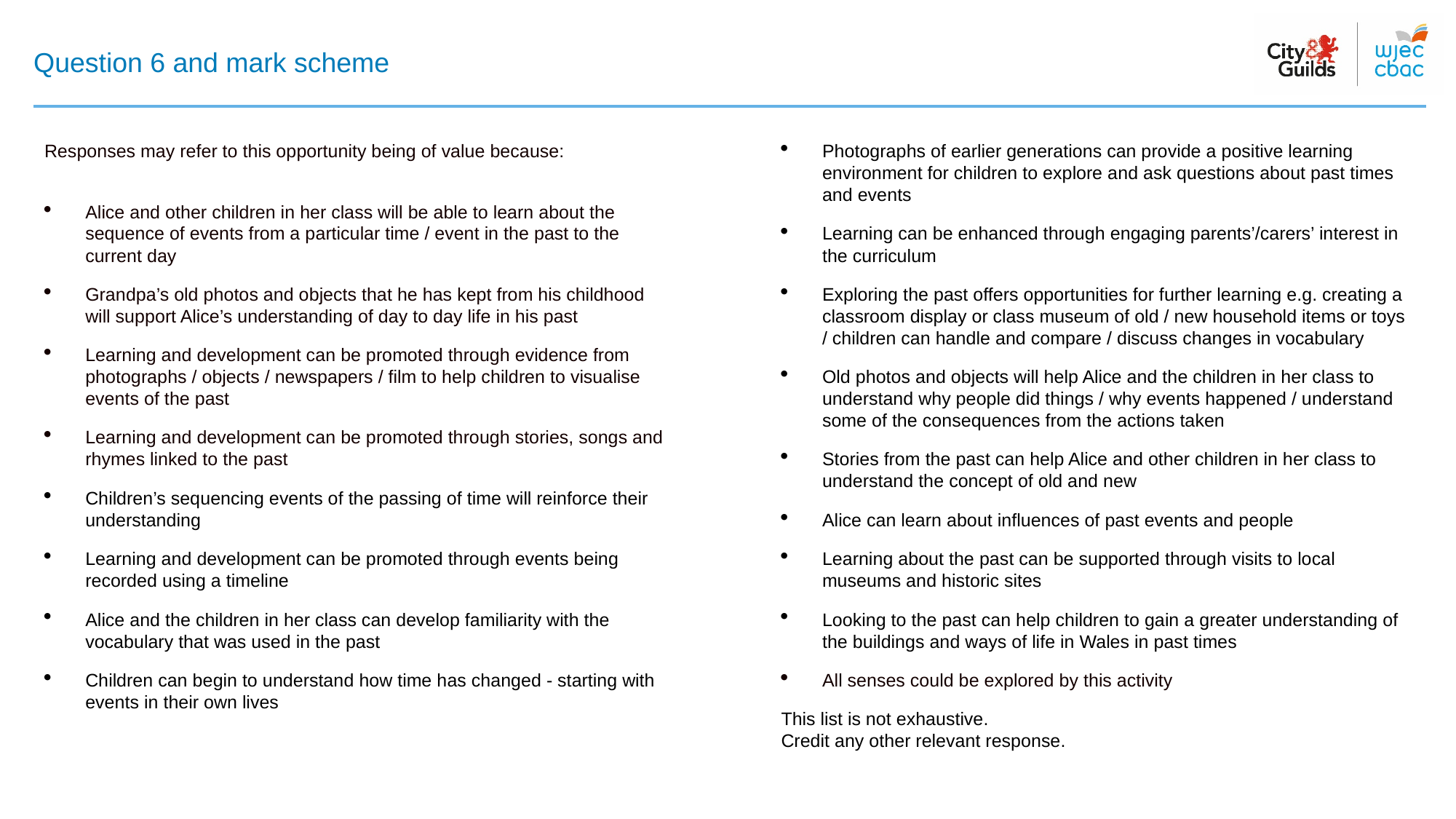

# Question 6 and mark scheme
Responses may refer to this opportunity being of value because:
Alice and other children in her class will be able to learn about the sequence of events from a particular time / event in the past to the current day
Grandpa’s old photos and objects that he has kept from his childhood will support Alice’s understanding of day to day life in his past
Learning and development can be promoted through evidence from photographs / objects / newspapers / film to help children to visualise events of the past
Learning and development can be promoted through stories, songs and rhymes linked to the past
Children’s sequencing events of the passing of time will reinforce their understanding
Learning and development can be promoted through events being recorded using a timeline
Alice and the children in her class can develop familiarity with the vocabulary that was used in the past
Children can begin to understand how time has changed - starting with events in their own lives

Photographs of earlier generations can provide a positive learning environment for children to explore and ask questions about past times and events
Learning can be enhanced through engaging parents’/carers’ interest in the curriculum
Exploring the past offers opportunities for further learning e.g. creating a classroom display or class museum of old / new household items or toys / children can handle and compare / discuss changes in vocabulary
Old photos and objects will help Alice and the children in her class to understand why people did things / why events happened / understand some of the consequences from the actions taken
Stories from the past can help Alice and other children in her class to understand the concept of old and new
Alice can learn about influences of past events and people
Learning about the past can be supported through visits to local museums and historic sites
Looking to the past can help children to gain a greater understanding of the buildings and ways of life in Wales in past times
All senses could be explored by this activity
This list is not exhaustive.
Credit any other relevant response.